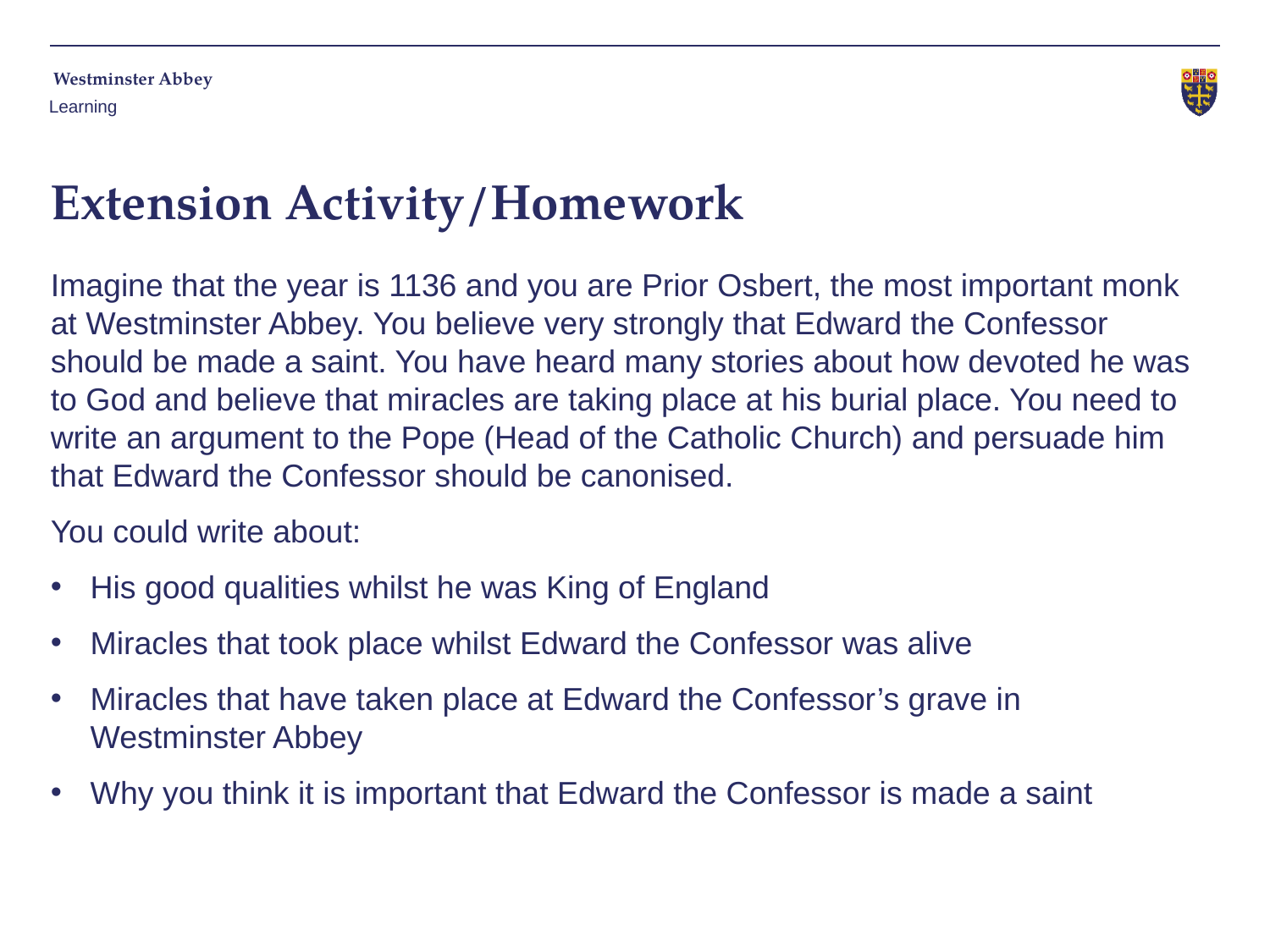

Learning
# Extension Activity/Homework
Imagine that the year is 1136 and you are Prior Osbert, the most important monk at Westminster Abbey. You believe very strongly that Edward the Confessor should be made a saint. You have heard many stories about how devoted he was to God and believe that miracles are taking place at his burial place. You need to write an argument to the Pope (Head of the Catholic Church) and persuade him that Edward the Confessor should be canonised.
You could write about:
His good qualities whilst he was King of England
Miracles that took place whilst Edward the Confessor was alive
Miracles that have taken place at Edward the Confessor’s grave in Westminster Abbey
Why you think it is important that Edward the Confessor is made a saint